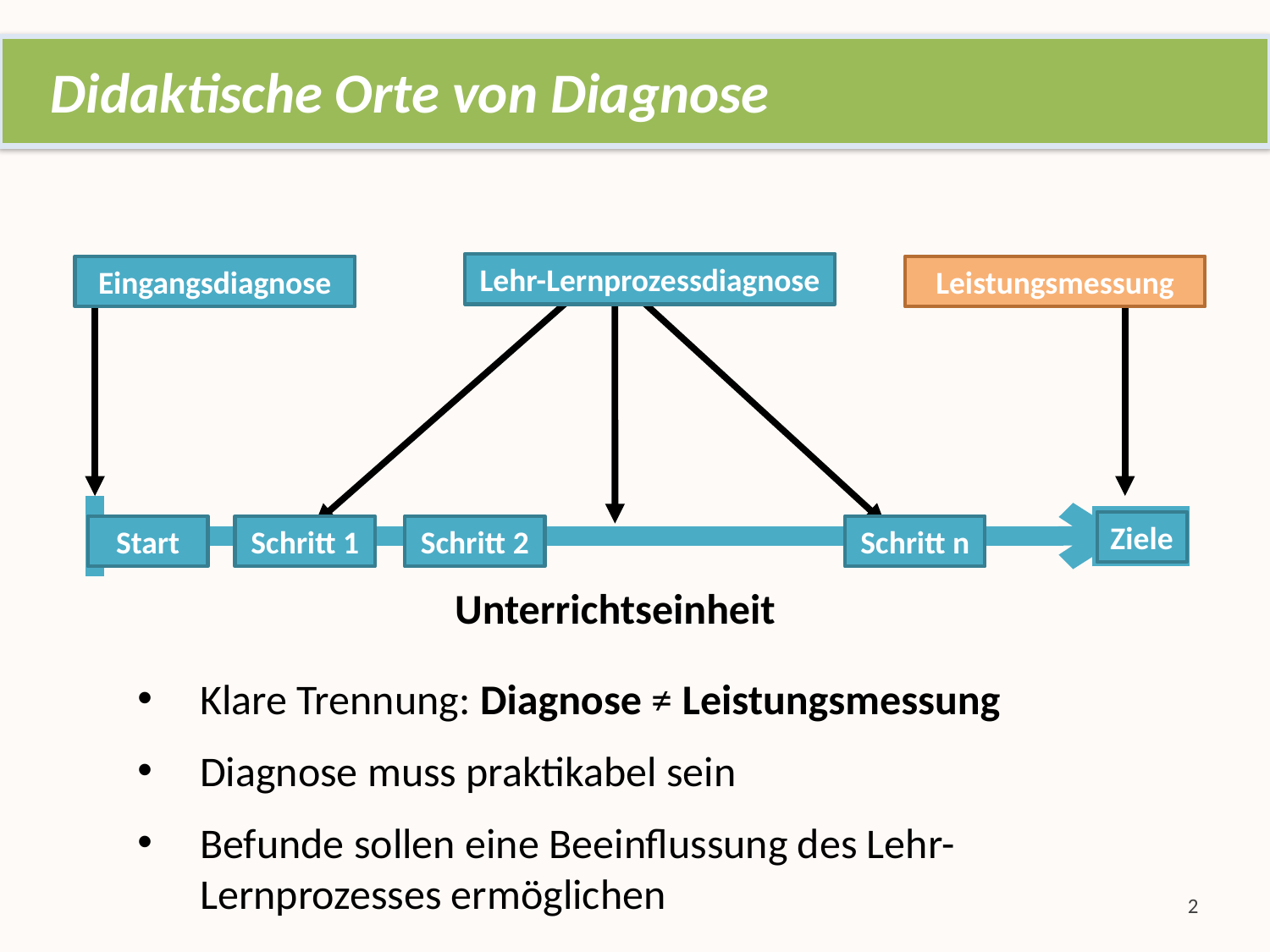

Didaktische Orte von Diagnose
Lehr-Lernprozessdiagnose

Eingangsdiagnose

Leistungsmessung

Ziele
Start
Schritt 1
Schritt 2
Schritt n
Unterrichtseinheit
Klare Trennung: Diagnose ≠ Leistungsmessung
Diagnose muss praktikabel sein
Befunde sollen eine Beeinflussung des Lehr-Lernprozesses ermöglichen
2